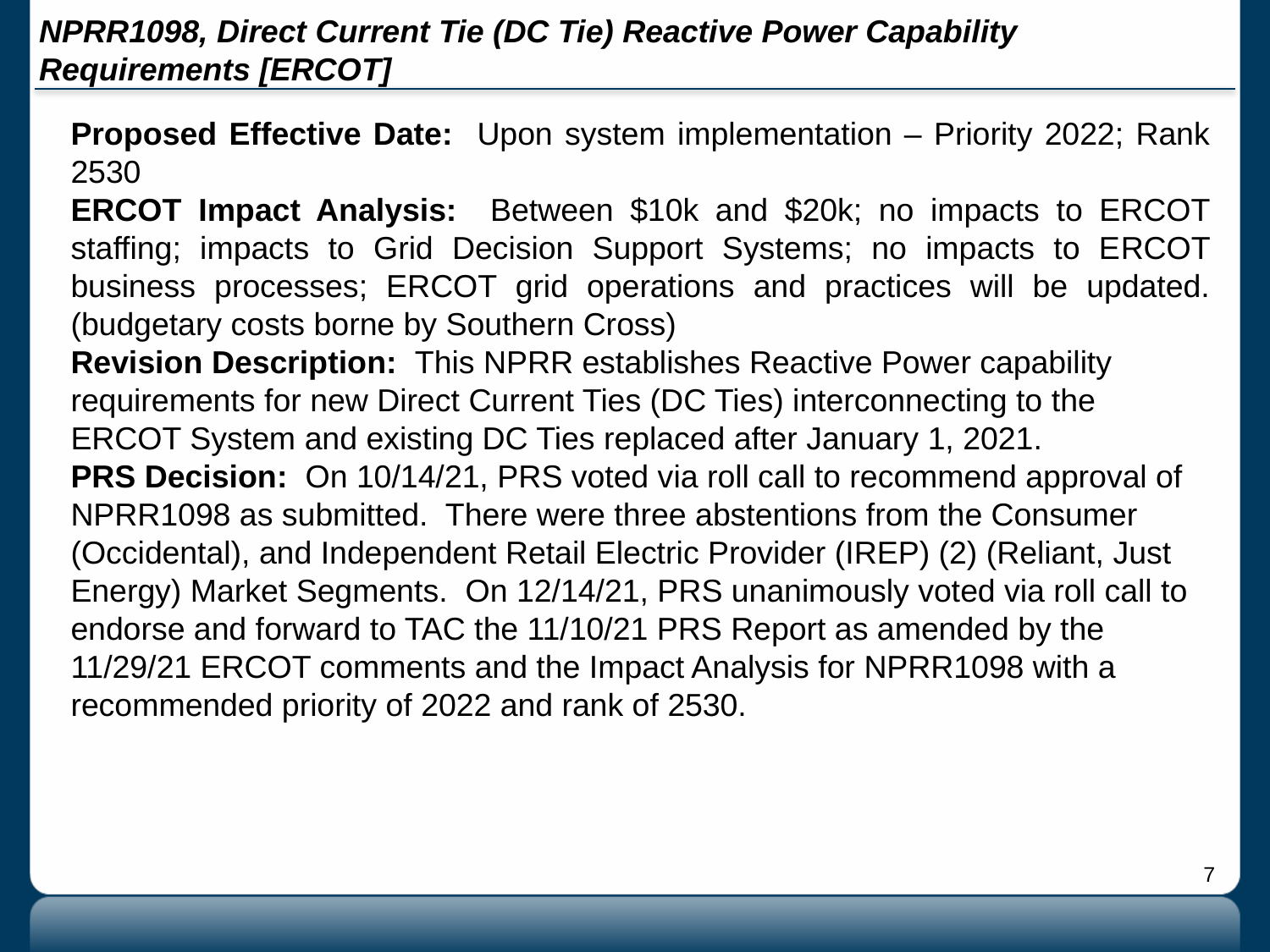

# NPRR1098, Direct Current Tie (DC Tie) Reactive Power Capability Requirements [ERCOT]
Proposed Effective Date:  Upon system implementation – Priority 2022; Rank 2530
ERCOT Impact Analysis:  Between $10k and $20k; no impacts to ERCOT staffing; impacts to Grid Decision Support Systems; no impacts to ERCOT business processes; ERCOT grid operations and practices will be updated. (budgetary costs borne by Southern Cross)
Revision Description:  This NPRR establishes Reactive Power capability requirements for new Direct Current Ties (DC Ties) interconnecting to the ERCOT System and existing DC Ties replaced after January 1, 2021.
PRS Decision:  On 10/14/21, PRS voted via roll call to recommend approval of NPRR1098 as submitted.  There were three abstentions from the Consumer (Occidental), and Independent Retail Electric Provider (IREP) (2) (Reliant, Just Energy) Market Segments.  On 12/14/21, PRS unanimously voted via roll call to endorse and forward to TAC the 11/10/21 PRS Report as amended by the 11/29/21 ERCOT comments and the Impact Analysis for NPRR1098 with a recommended priority of 2022 and rank of 2530.